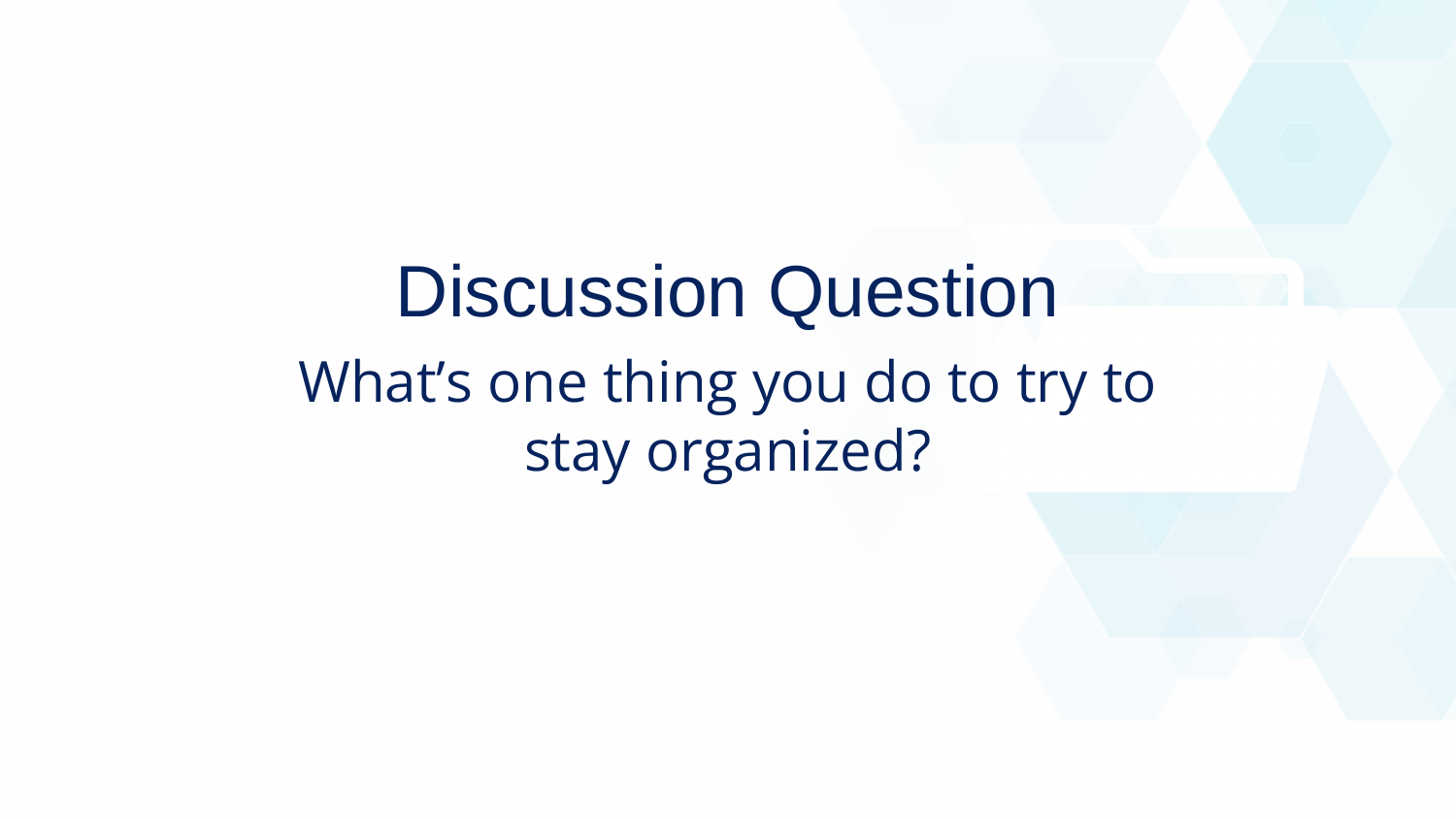

Discussion Question
What’s one thing you do to try to stay organized?